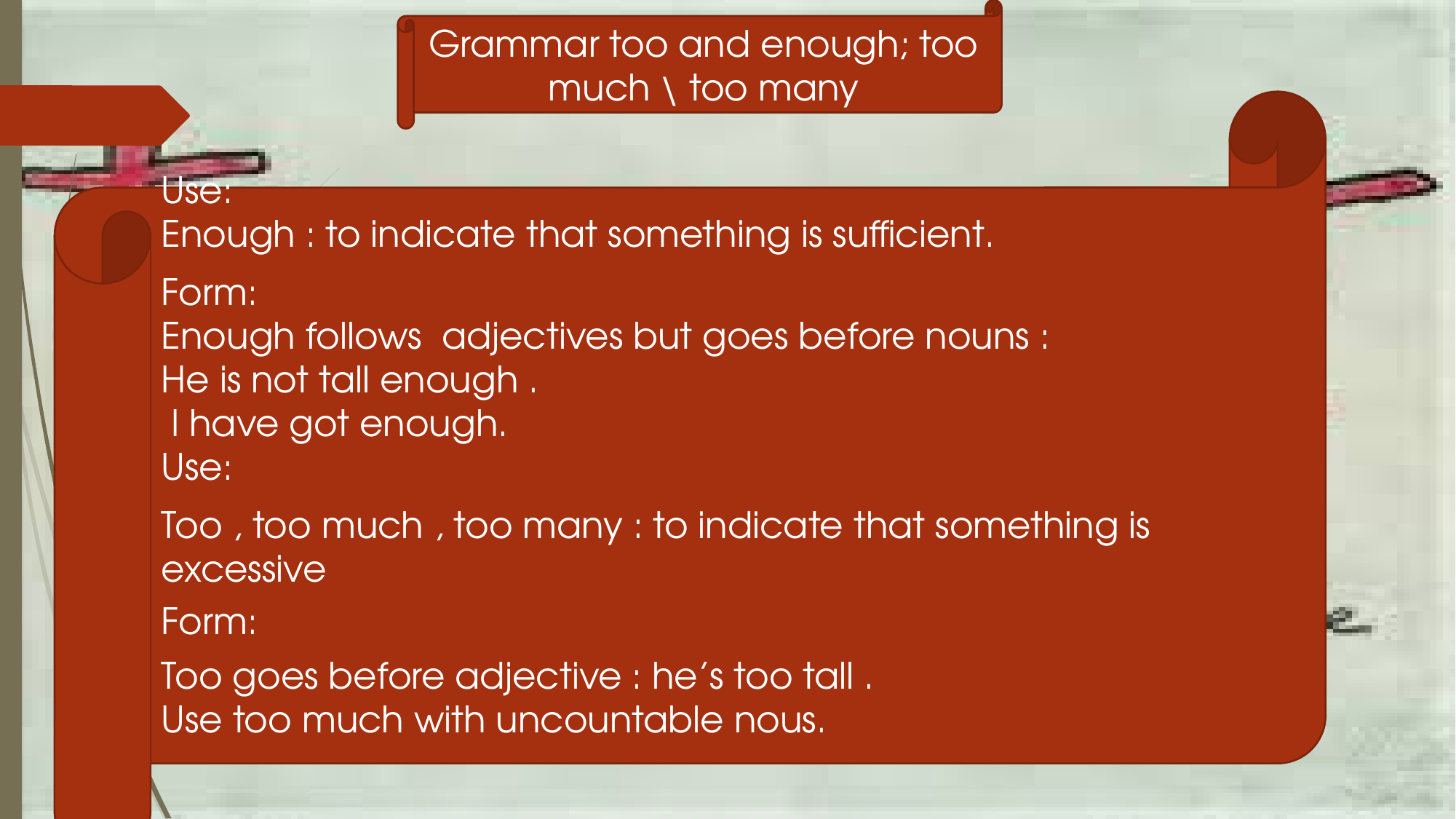

Grammar too and enough; too much \ too many
Use:
Enough : to indicate that something is sufficient.

Form:
Enough follows  adjectives but goes before nouns :
He is not tall enough .
 I have got enough.
Use:

Too , too much , too many : to indicate that something is excessive

Form:

Too goes before adjective : he’s too tall .
Use too much with uncountable nous.